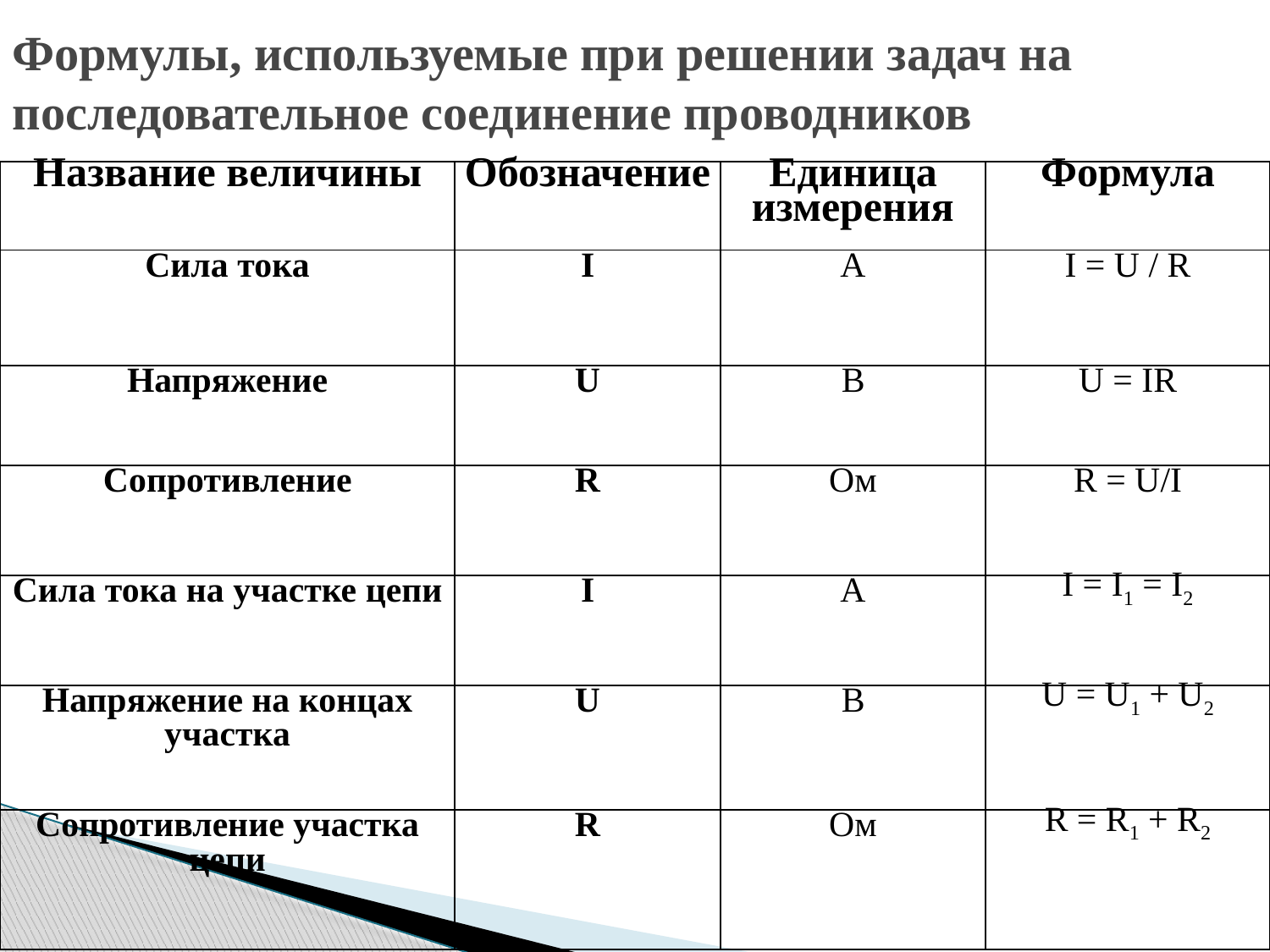

# Формулы, используемые при решении задач на последовательное соединение проводников
| Название величины | Обозначение | Единица измерения | Формула |
| --- | --- | --- | --- |
| Сила тока | I | А | I = U / R |
| Напряжение | U | В | U = IR |
| Сопротивление | R | Ом | R = U/I |
| Сила тока на участке цепи | I | A | I = I1 = I2 |
| Напряжение на концах участка | U | B | U = U1 + U2 |
| Сопротивление участка цепи | R | Ом | R = R1 + R2 |